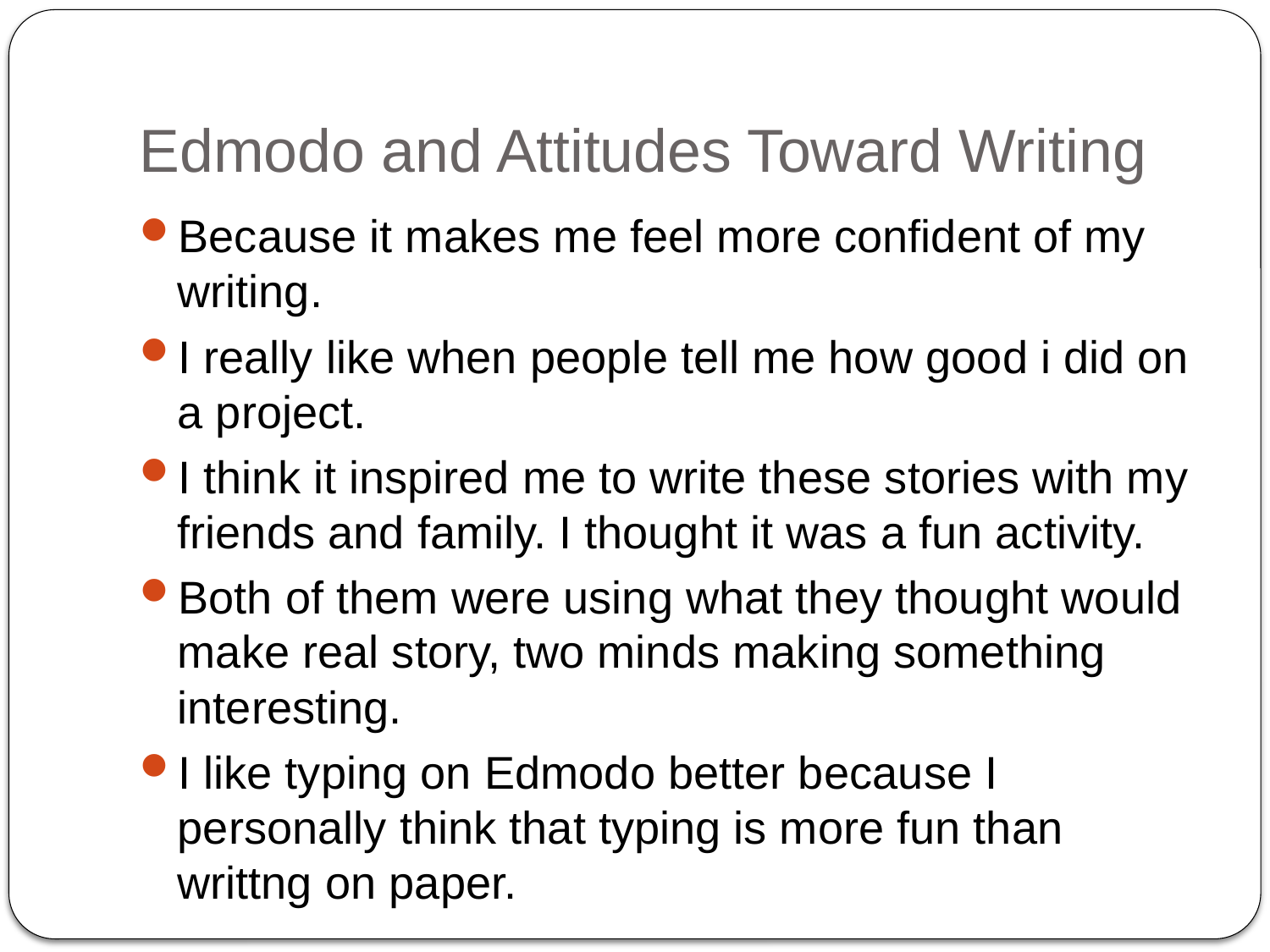

# Edmodo and Attitudes Toward Writing
Because it makes me feel more confident of my writing.
I really like when people tell me how good i did on a project.
I think it inspired me to write these stories with my friends and family. I thought it was a fun activity.
Both of them were using what they thought would make real story, two minds making something interesting.
I like typing on Edmodo better because I personally think that typing is more fun than writtng on paper.